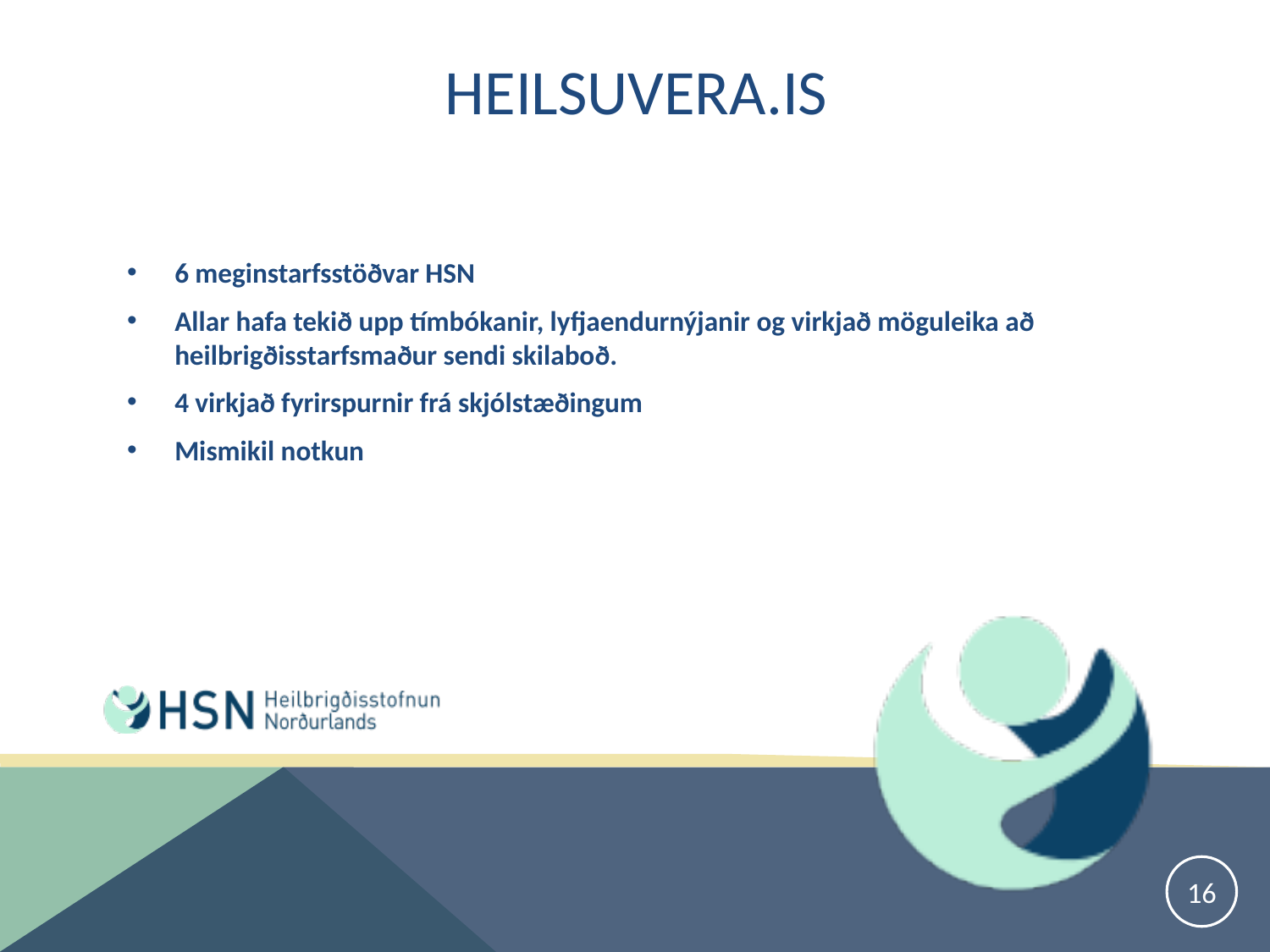

# Heilsuvera.is

6 meginstarfsstöðvar HSN
Allar hafa tekið upp tímbókanir, lyfjaendurnýjanir og virkjað möguleika að heilbrigðisstarfsmaður sendi skilaboð.
4 virkjað fyrirspurnir frá skjólstæðingum
Mismikil notkun

16